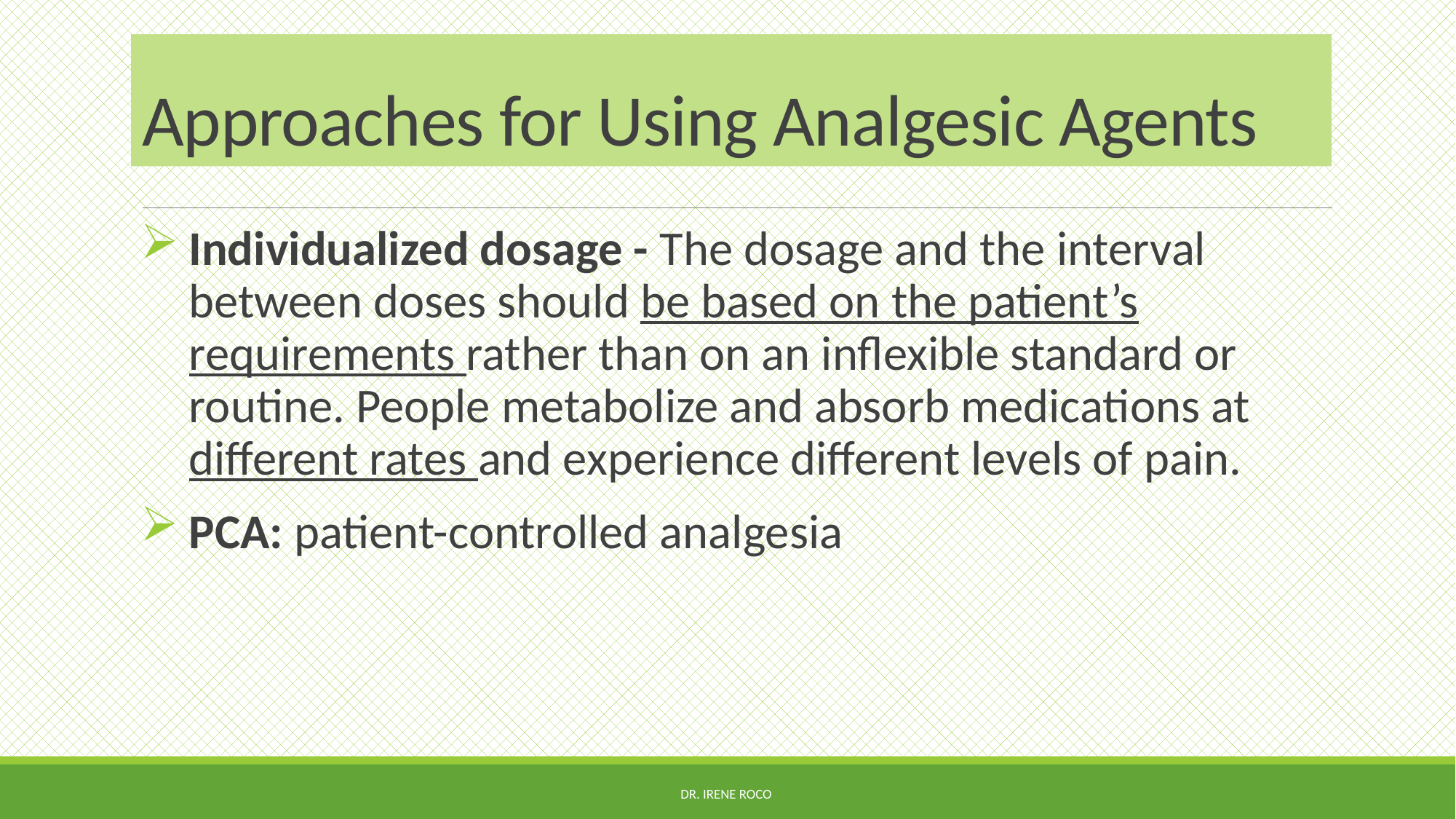

# Approaches for Using Analgesic Agents
Individualized dosage - The dosage and the interval between doses should be based on the patient’s requirements rather than on an inﬂexible standard or routine. People metabolize and absorb medications at different rates and experience different levels of pain.
PCA: patient-controlled analgesia

Dr. Irene Roco